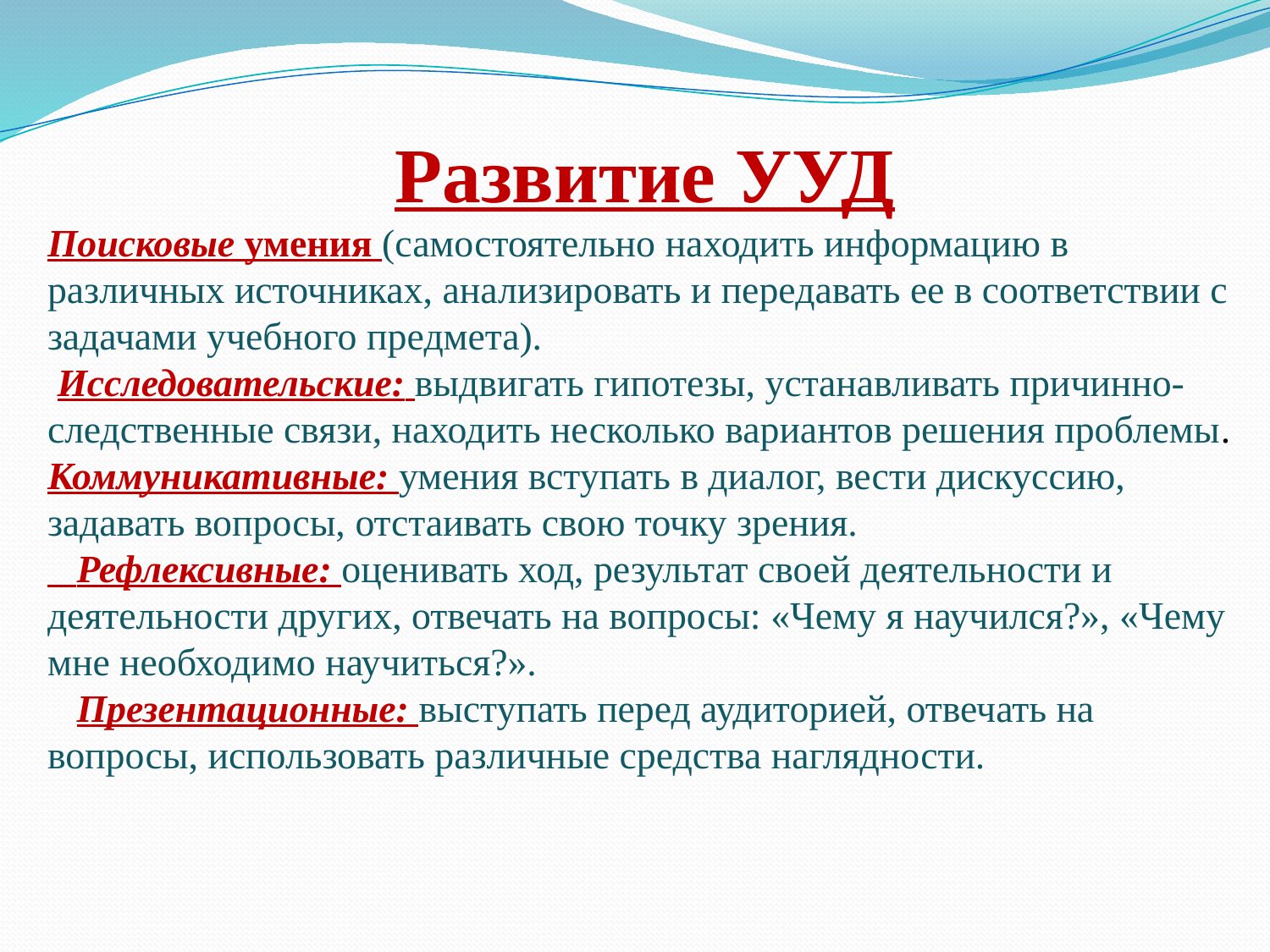

Развитие УУД
Поисковые умения (самостоятельно находить информацию в различных источниках, анализировать и передавать ее в соответствии с задачами учебного предмета).
 Исследовательские: выдвигать гипотезы, устанавливать причинно-следственные связи, находить несколько вариантов решения проблемы.
Коммуникативные: умения вступать в диалог, вести дискуссию, задавать вопросы, отстаивать свою точку зрения.
   Рефлексивные: оценивать ход, результат своей деятельности и деятельности других, отвечать на вопросы: «Чему я научился?», «Чему мне необходимо научиться?».
   Презентационные: выступать перед аудиторией, отвечать на вопросы, использовать различные средства наглядности.